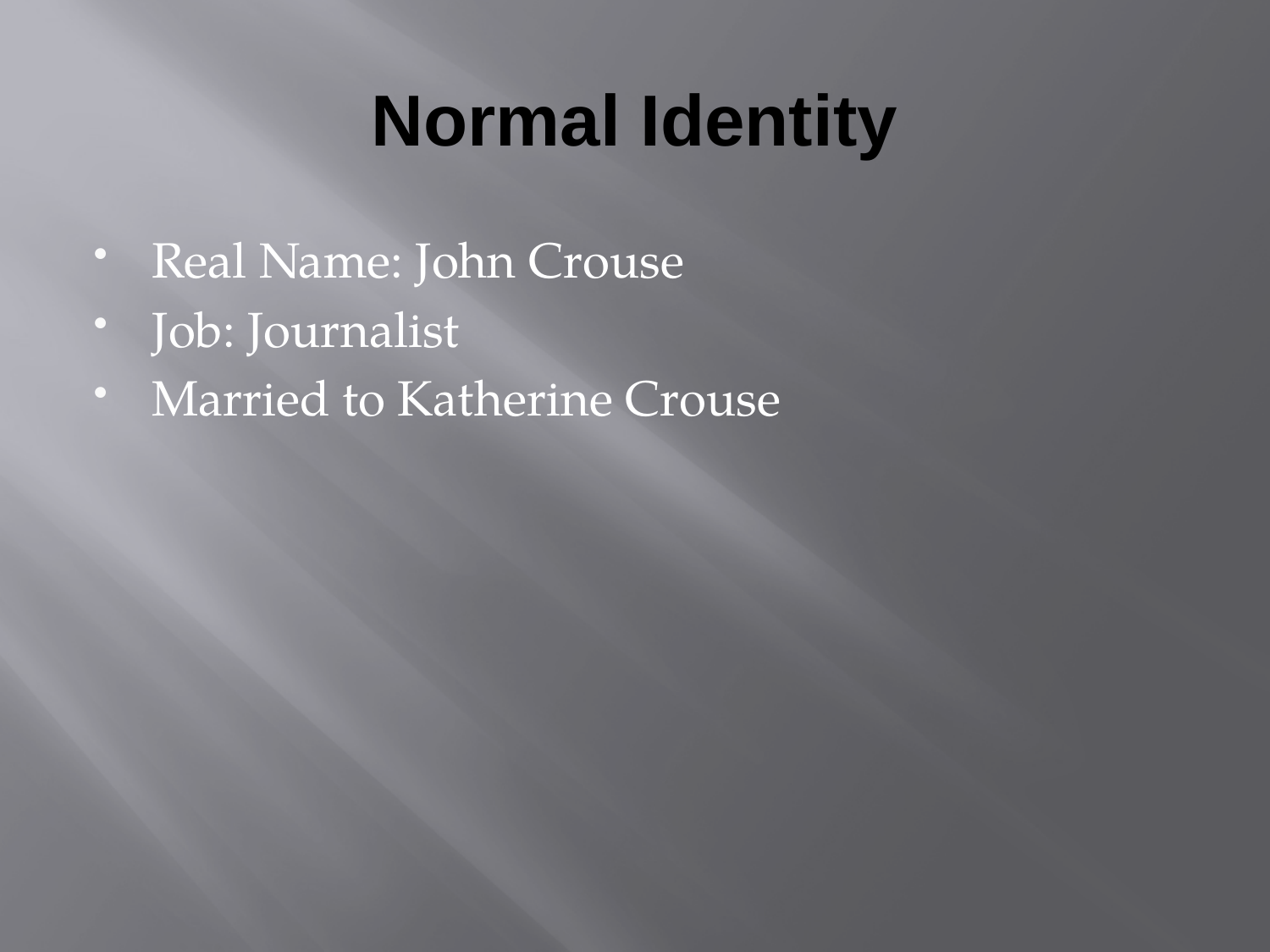

# Normal Identity
Real Name: John Crouse
Job: Journalist
Married to Katherine Crouse